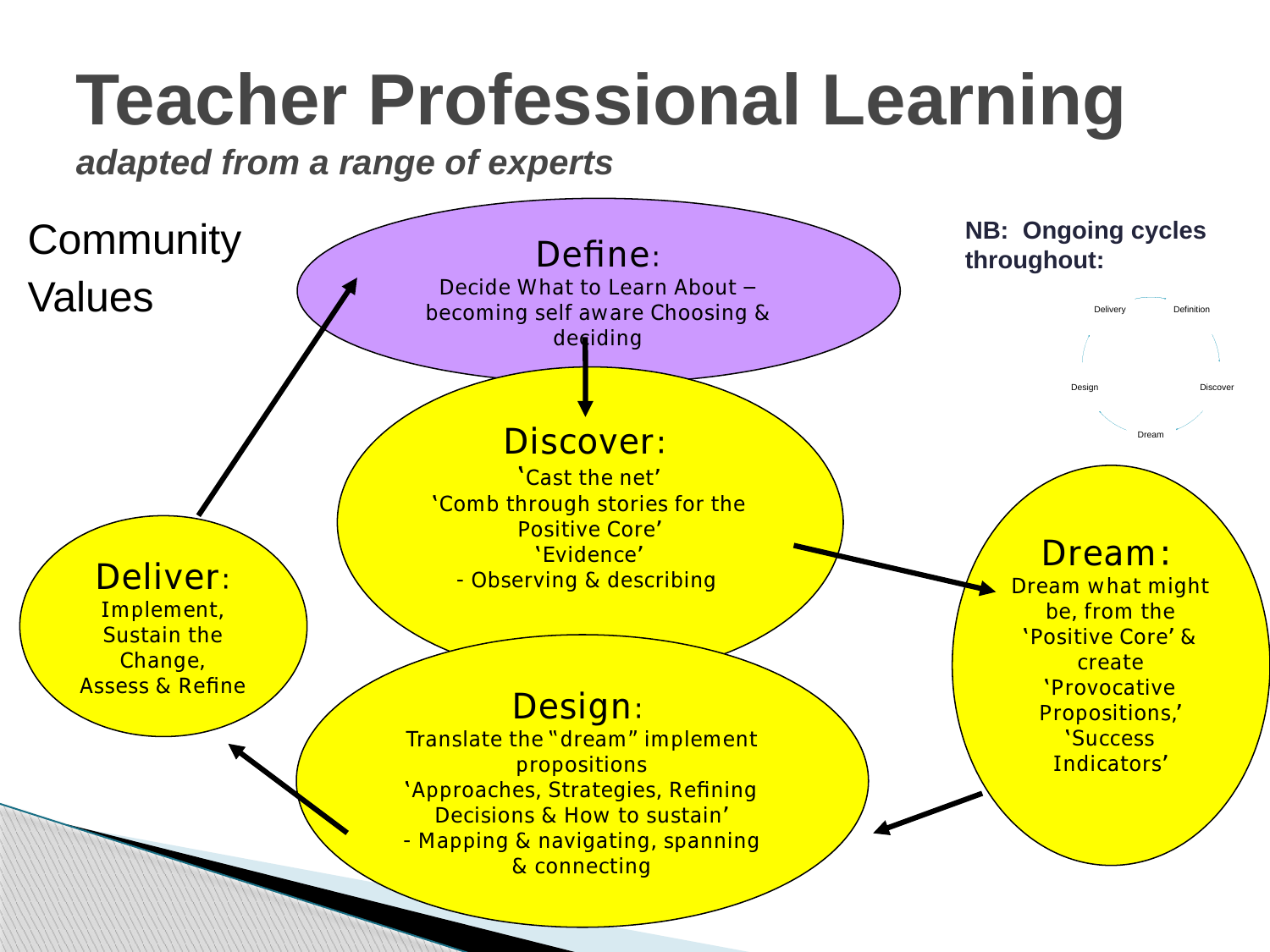

# Teacher Professional Learning adapted from a range of experts

NB:  Ongoing cycles throughout:

Define:
Decide What to Learn About – becoming self aware Choosing & deciding
Community
Values

Definition
Discover
Dream
Design
Delivery

Discover:
‘Cast the net’
‘Comb through stories for the Positive Core’
‘Evidence’
- Observing & describing

Dream:
Dream what might be, from the
‘Positive Core’ & create ‘Provocative Propositions,’
‘Success Indicators’

Deliver:
Implement,
Sustain the Change,
Assess & Refine

Design:
Translate the “dream” implement propositions
‘Approaches, Strategies, Refining Decisions & How to sustain’
- Mapping & navigating, spanning & connecting